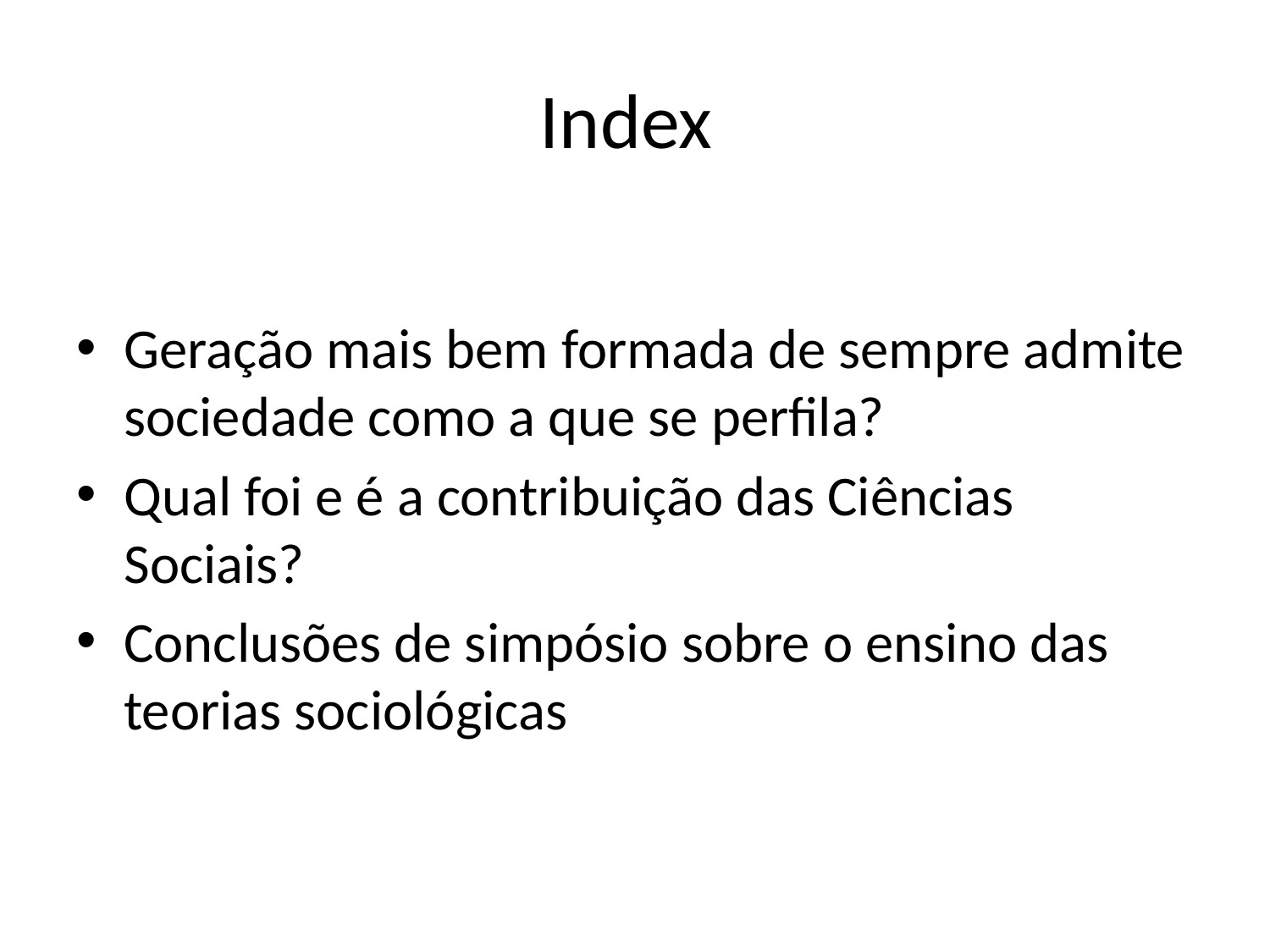

# Index
Geração mais bem formada de sempre admite sociedade como a que se perfila?
Qual foi e é a contribuição das Ciências Sociais?
Conclusões de simpósio sobre o ensino das teorias sociológicas